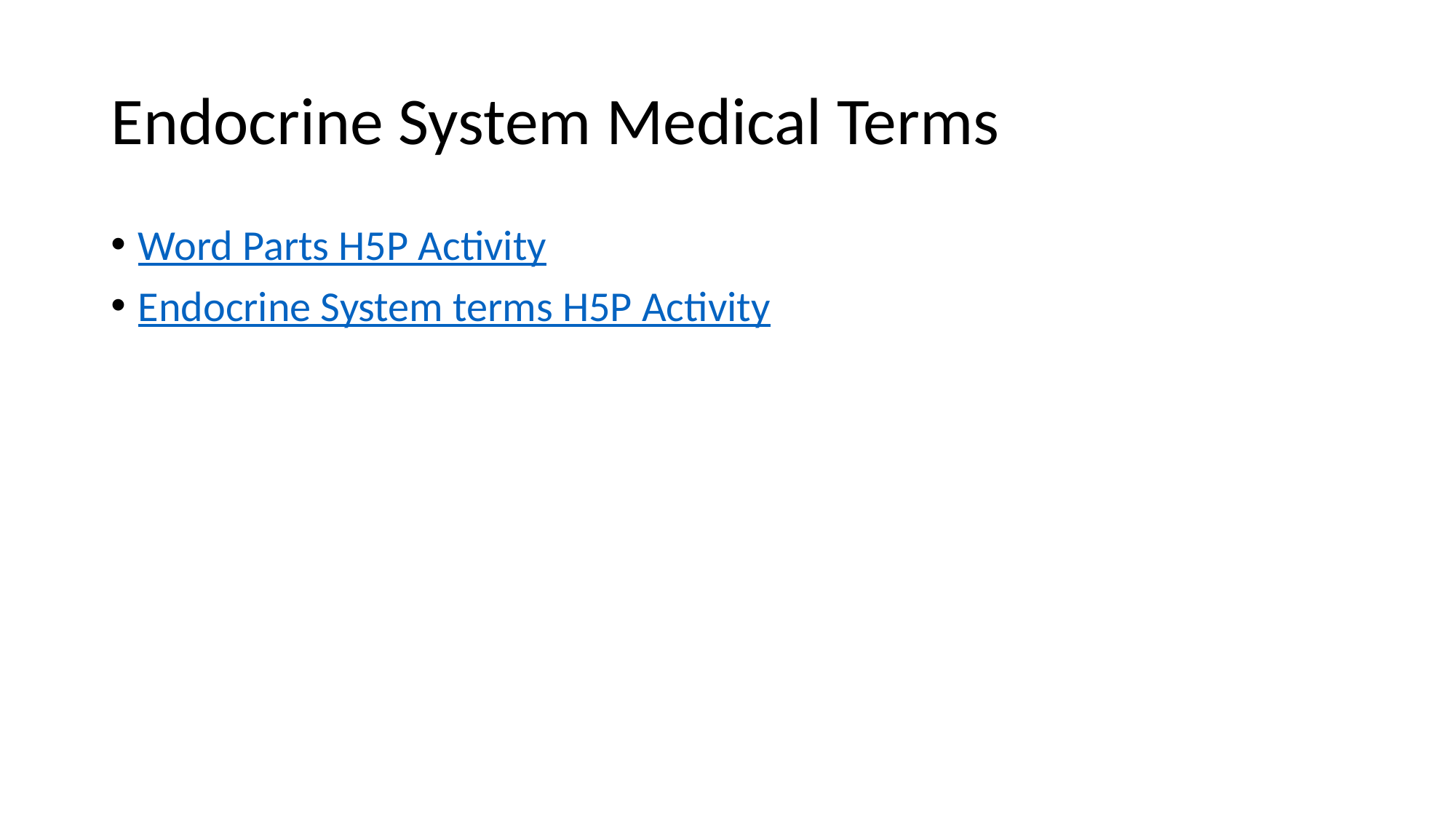

# Endocrine System Medical Terms
Word Parts H5P Activity
Endocrine System terms H5P Activity